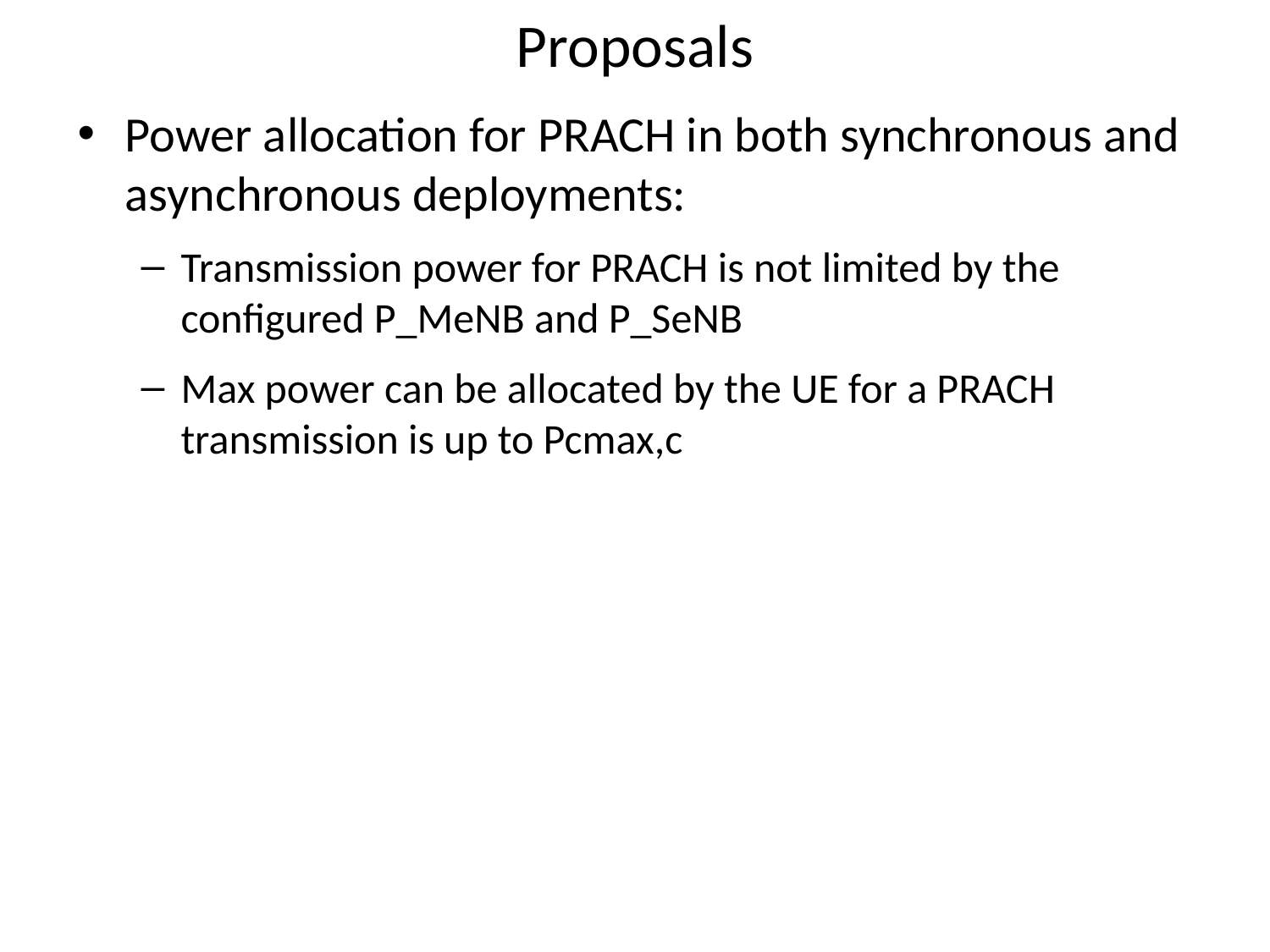

# Proposals
Power allocation for PRACH in both synchronous and asynchronous deployments:
Transmission power for PRACH is not limited by the configured P_MeNB and P_SeNB
Max power can be allocated by the UE for a PRACH transmission is up to Pcmax,c